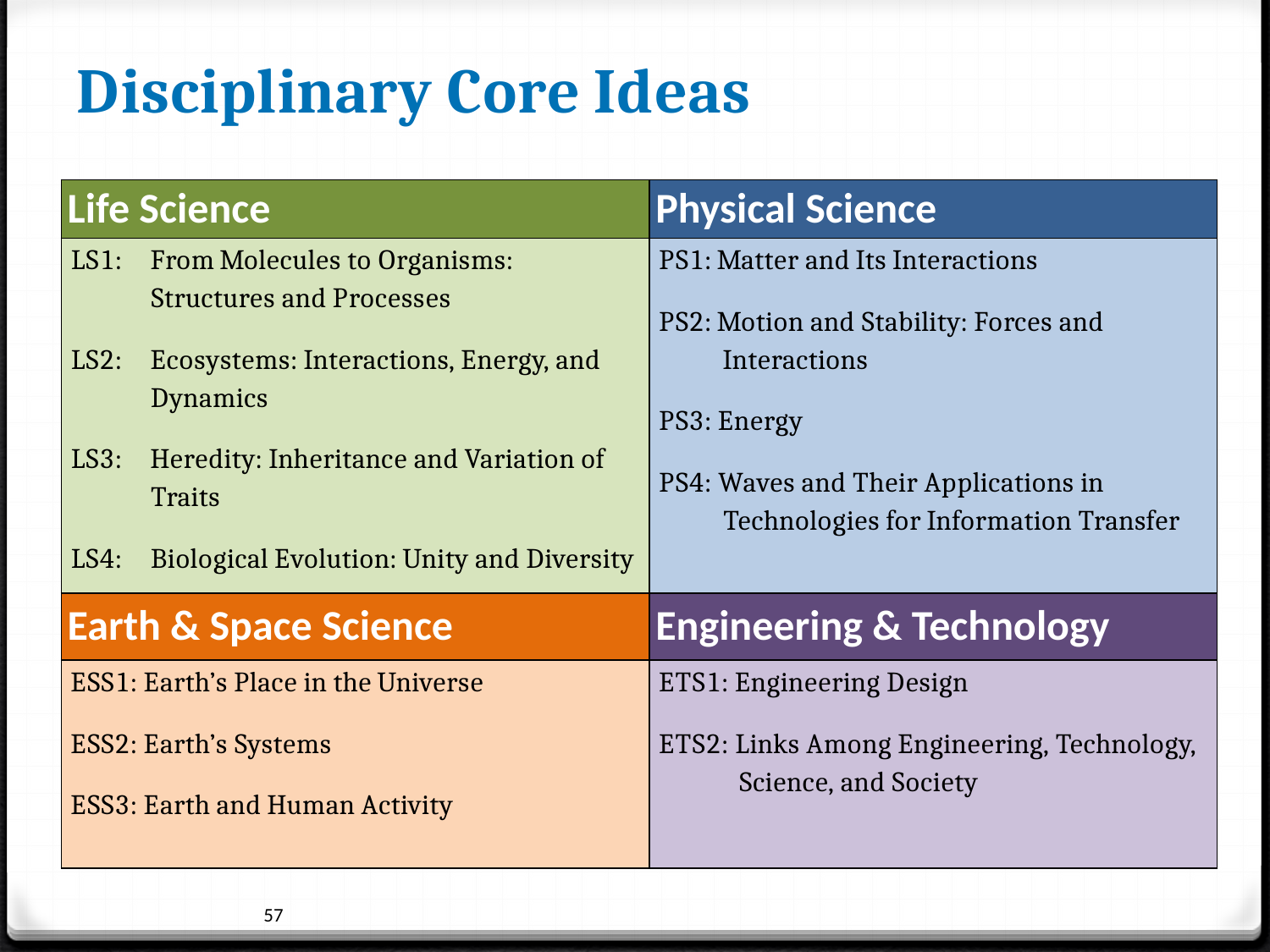

Disciplinary Core Ideas
| Life Science | Physical Science |
| --- | --- |
| LS1: From Molecules to Organisms: Structures and Processes LS2: Ecosystems: Interactions, Energy, and Dynamics LS3: Heredity: Inheritance and Variation of Traits LS4: Biological Evolution: Unity and Diversity | PS1: Matter and Its Interactions PS2: Motion and Stability: Forces and Interactions PS3: Energy PS4: Waves and Their Applications in Technologies for Information Transfer |
| Earth & Space Science | Engineering & Technology |
| ESS1: Earth’s Place in the Universe ESS2: Earth’s Systems ESS3: Earth and Human Activity | ETS1: Engineering Design ETS2: Links Among Engineering, Technology, Science, and Society |
57